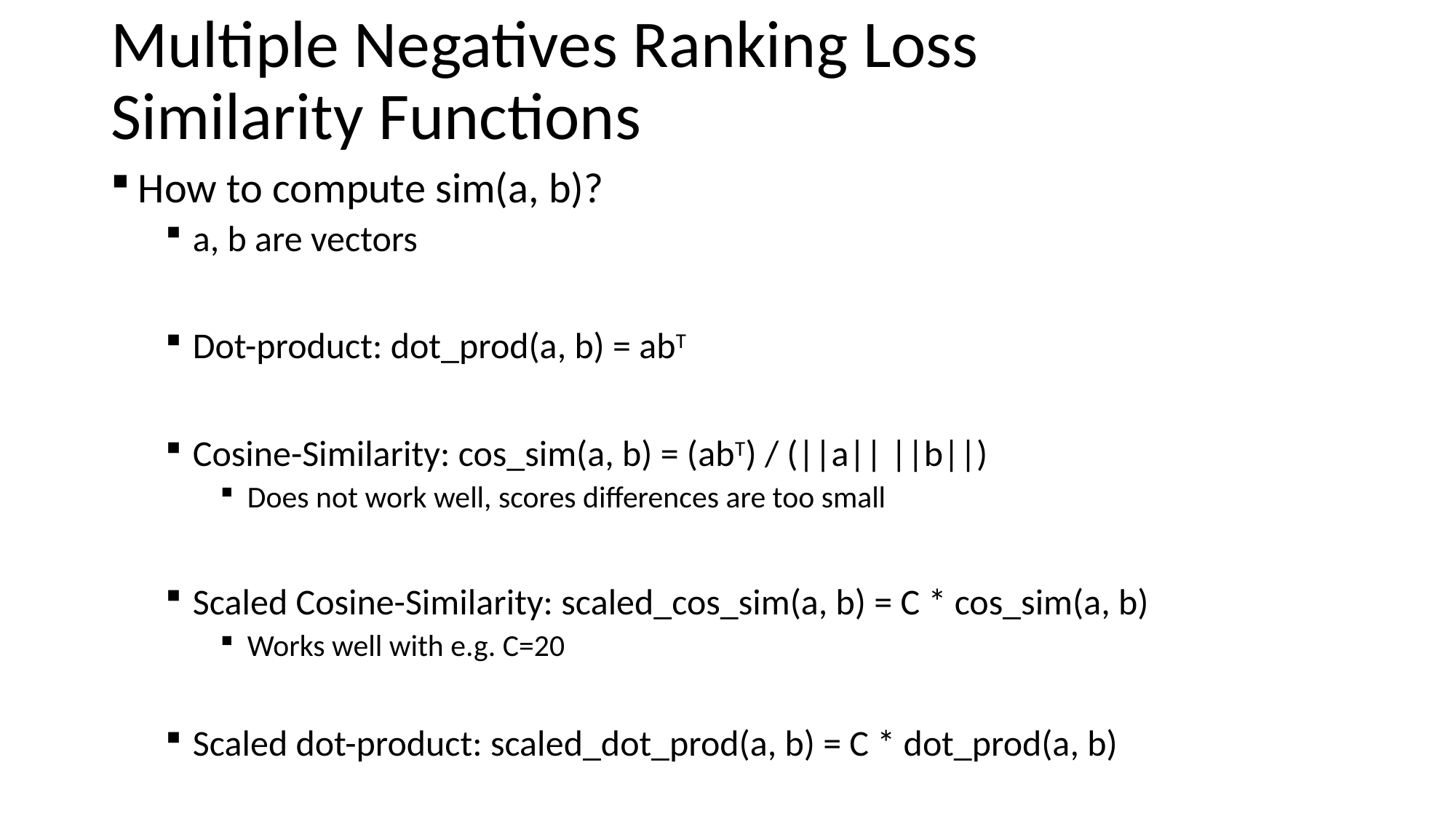

# Multiple Negatives Ranking Loss Similarity Functions
How to compute sim(a, b)?
a, b are vectors

Dot-product: dot_prod(a, b) = abT

Cosine-Similarity: cos_sim(a, b) = (abT) / (||a|| ||b||)
Does not work well, scores differences are too small

Scaled Cosine-Similarity: scaled_cos_sim(a, b) = C * cos_sim(a, b)
Works well with e.g. C=20

Scaled dot-product: scaled_dot_prod(a, b) = C * dot_prod(a, b)